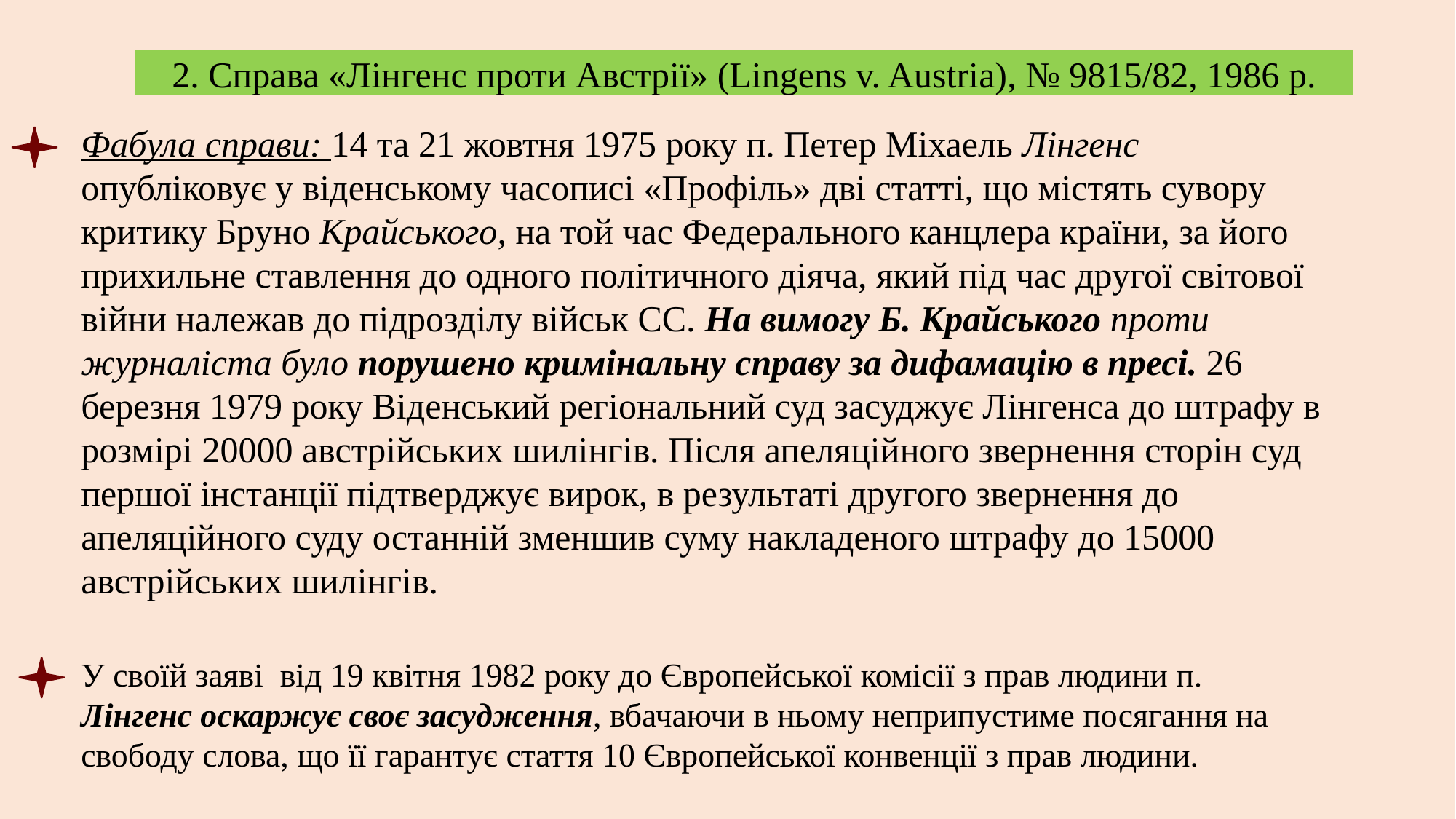

2. Справа «Лінгенс проти Австрії» (Lingens v. Austria), № 9815/82, 1986 р.
Фабула справи: 14 та 21 жовтня 1975 року п. Петер Міхаель Лінгенс опубліковує у віденському часописі «Профіль» дві статті, що містять сувору критику Бруно Крайського, на той час Федерального канцлера країни, за його прихильне ставлення до одного політичного діяча, який під час другої світової війни належав до підрозділу військ СС. На вимогу Б. Крайського проти журналіста було порушено кримінальну справу за дифамацію в пресі. 26 березня 1979 року Віденський регіональний суд засуджує Лінгенса до штрафу в розмірі 20000 австрійських шилінгів. Після апеляційного звернення сторін суд першої інстанції підтверджує вирок, в результаті другого звернення до апеляційного суду останній зменшив суму накладеного штрафу до 15000 австрійських шилінгів.

У своїй заяві  від 19 квітня 1982 року до Європейської комісії з прав людини п. Лінгенс оскаржує своє засудження, вбачаючи в ньому неприпустиме посягання на свободу слова, що її гарантує стаття 10 Європейської конвенції з прав людини.